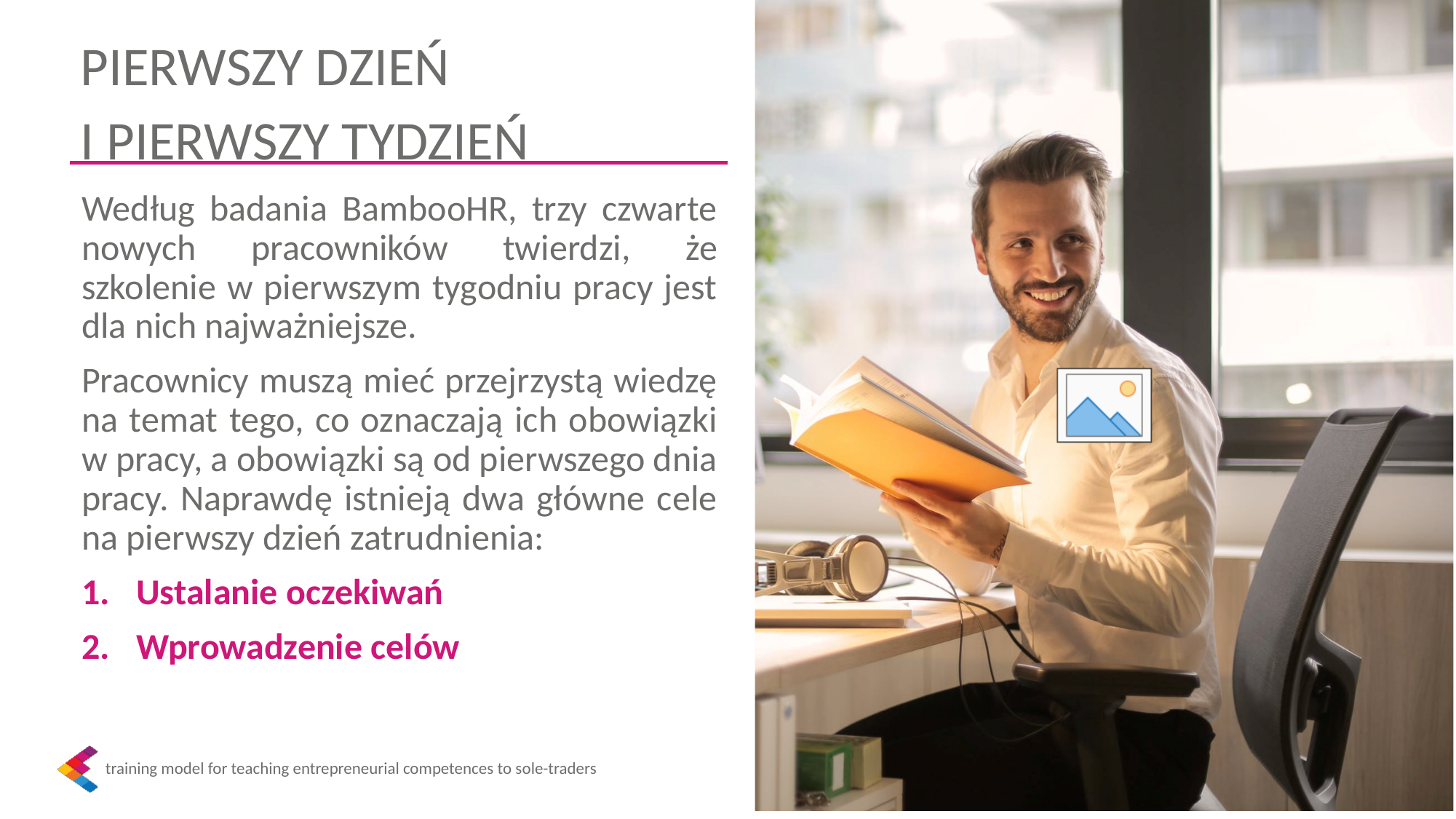

PIERWSZY DZIEŃ
I PIERWSZY TYDZIEŃ
Według badania BambooHR, trzy czwarte nowych pracowników twierdzi, że szkolenie w pierwszym tygodniu pracy jest dla nich najważniejsze.
Pracownicy muszą mieć przejrzystą wiedzę na temat tego, co oznaczają ich obowiązki w pracy, a obowiązki są od pierwszego dnia pracy. Naprawdę istnieją dwa główne cele na pierwszy dzień zatrudnienia:
Ustalanie oczekiwań
Wprowadzenie celów